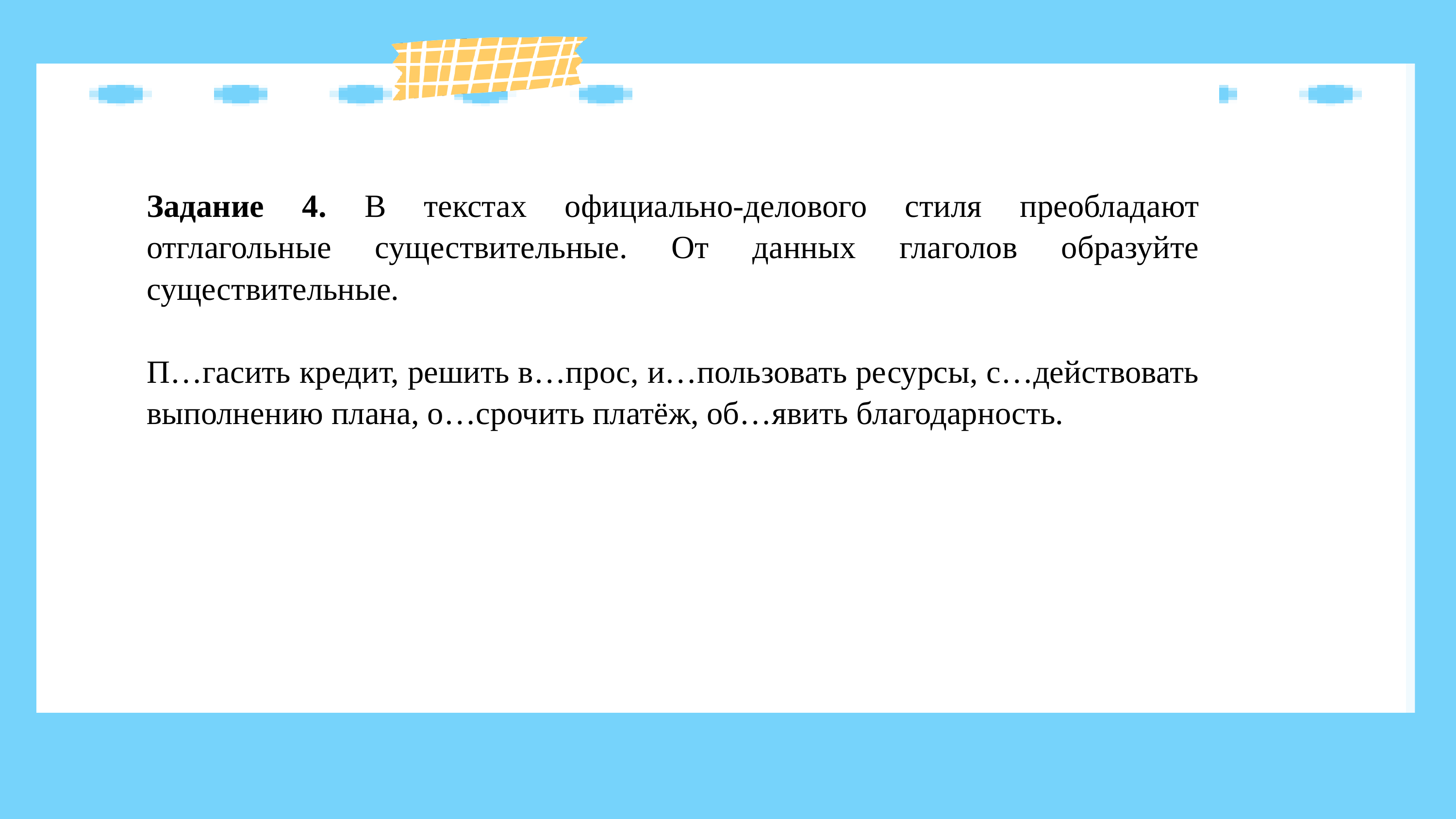

Задание 4. В текстах официально-делового стиля преобладают отглагольные существительные. От данных глаголов образуйте существительные.

П…гасить кредит, решить в…прос, и…пользовать ресурсы, с…действовать выполнению плана, о…срочить платёж, об…явить благодарность.